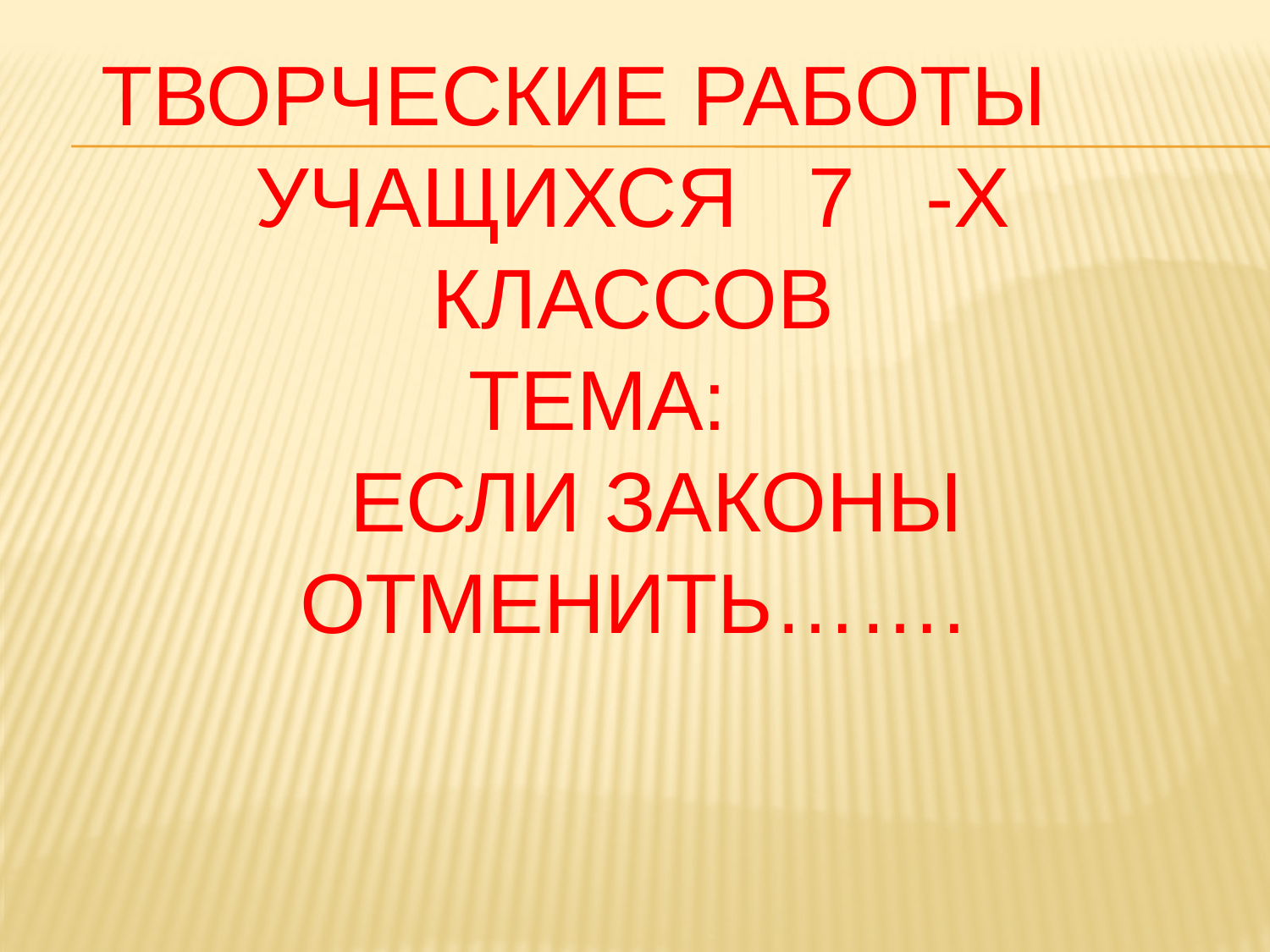

# Творческие работы      учащихся   7   -х классов Тема: Если законы отменить…….